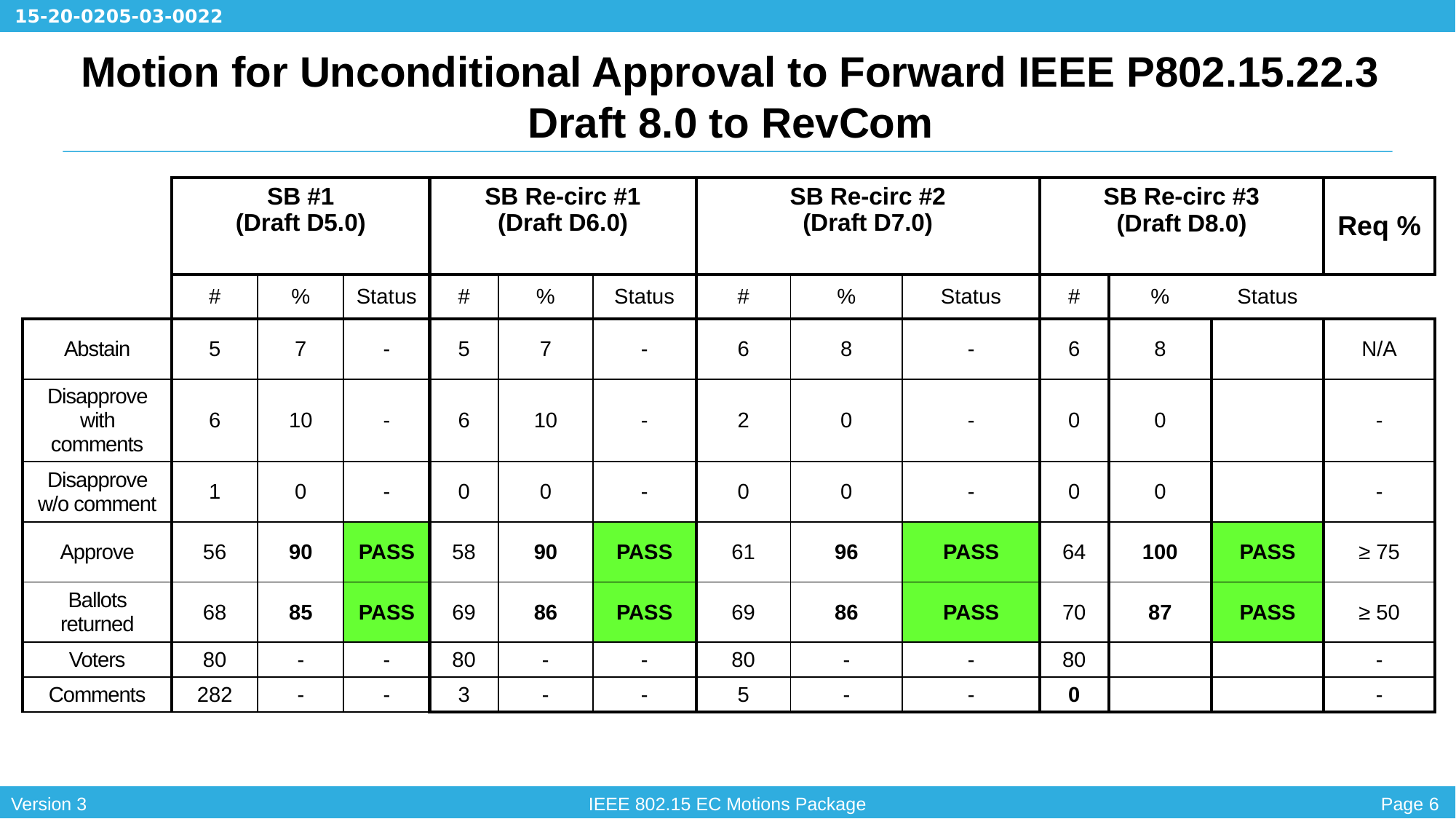

# Motion for Unconditional Approval to Forward IEEE P802.15.22.3 Draft 8.0 to RevCom
|  | SB #1 (Draft D5.0) |  |  | SB Re-circ #1 (Draft D6.0) |  |  | SB Re-circ #2 (Draft D7.0) |  |  | SB Re-circ #3 (Draft D8.0) |  |  | Req % |
| --- | --- | --- | --- | --- | --- | --- | --- | --- | --- | --- | --- | --- | --- |
|  | # | % | Status | # | % | Status | # | % | Status | # | % | Status |  |
| Abstain | 5 | 7 | - | 5 | 7 | - | 6 | 8 | - | 6 | 8 |  | N/A |
| Disapprove with comments | 6 | 10 | - | 6 | 10 | - | 2 | 0 | - | 0 | 0 |  | - |
| Disapprove w/o comment | 1 | 0 | - | 0 | 0 | - | 0 | 0 | - | 0 | 0 |  | - |
| Approve | 56 | 90 | PASS | 58 | 90 | PASS | 61 | 96 | PASS | 64 | 100 | PASS | ≥ 75 |
| Ballots returned | 68 | 85 | PASS | 69 | 86 | PASS | 69 | 86 | PASS | 70 | 87 | PASS | ≥ 50 |
| Voters | 80 | - | - | 80 | - | - | 80 | - | - | 80 |  |  | - |
| Comments | 282 | - | - | 3 | - | - | 5 | - | - | 0 |  |  | - |